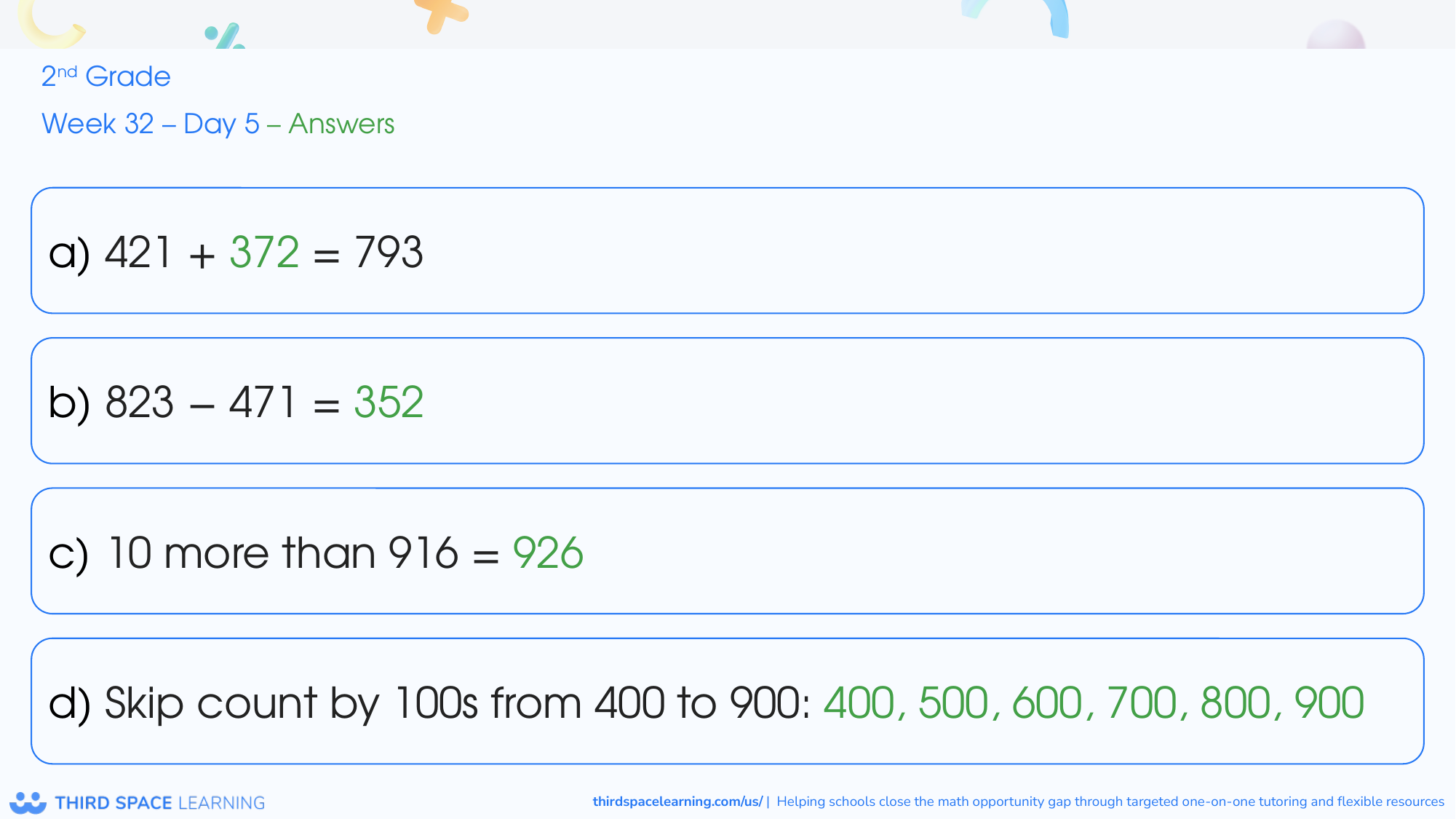

2nd Grade
Week 32 – Day 5 – Answers
421 + 372 = 793
823 − 471 = 352
10 more than 916 = 926
Skip count by 100s from 400 to 900: 400, 500, 600, 700, 800, 900